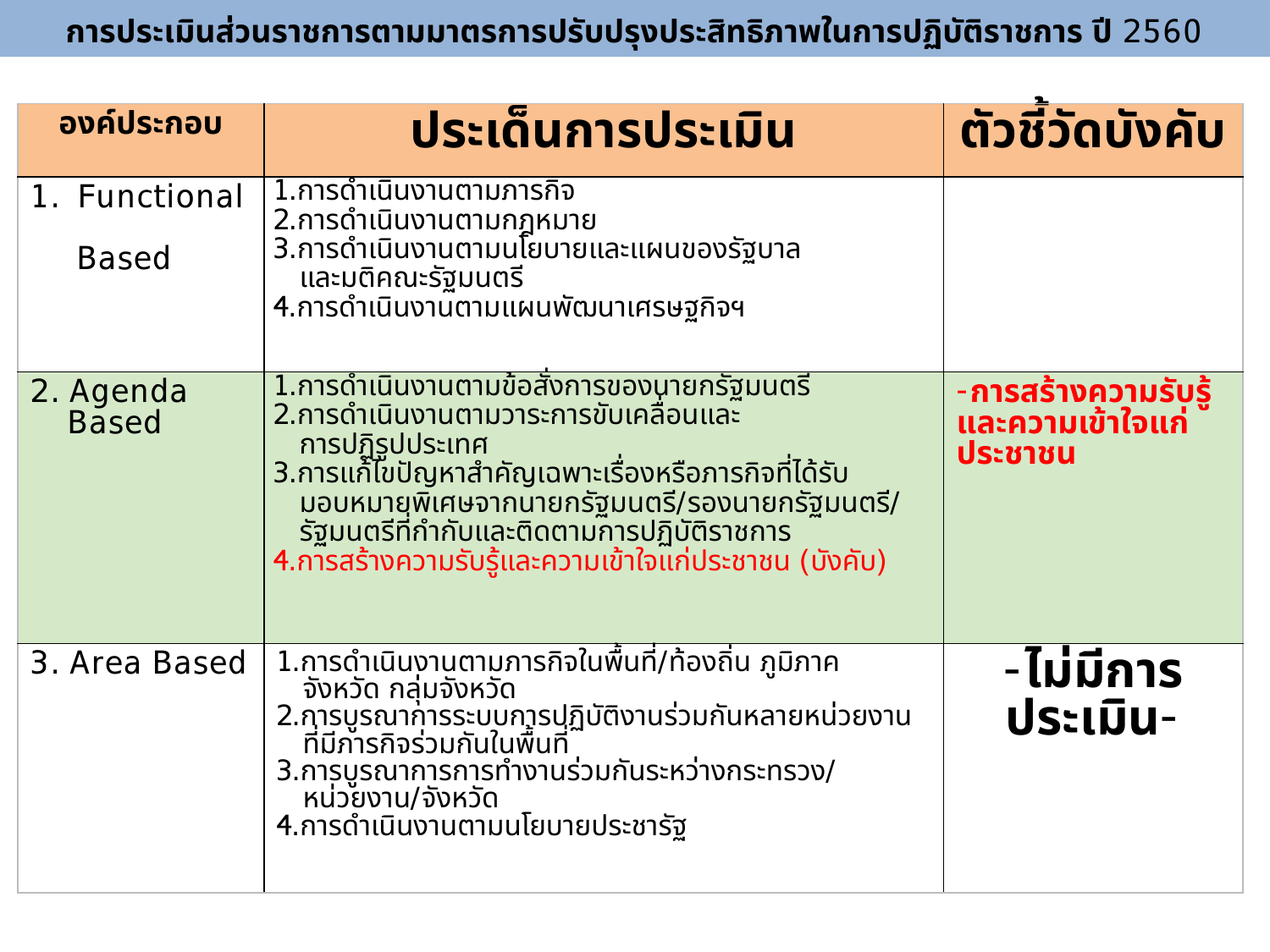

การประเมินส่วนราชการตามมาตรการปรับปรุงประสิทธิภาพในการปฏิบัติราชการ ปี 2560

| องค์ประกอบ | ประเด็นการประเมิน | ตัวชี้วัดบังคับ |
| --- | --- | --- |
| Functional Based | 1.การดำเนินงานตามภารกิจ 2.การดำเนินงานตามกฎหมาย 3.การดำเนินงานตามนโยบายและแผนของรัฐบาล และมติคณะรัฐมนตรี 4.การดำเนินงานตามแผนพัฒนาเศรษฐกิจฯ |  |
| 2. Agenda Based | 1.การดำเนินงานตามข้อสั่งการของนายกรัฐมนตรี 2.การดำเนินงานตามวาระการขับเคลื่อนและ การปฏิรูปประเทศ 3.การแก้ไขปัญหาสำคัญเฉพาะเรื่องหรือภารกิจที่ได้รับ มอบหมายพิเศษจากนายกรัฐมนตรี/รองนายกรัฐมนตรี/ รัฐมนตรีที่กำกับและติดตามการปฏิบัติราชการ 4.การสร้างความรับรู้และความเข้าใจแก่ประชาชน (บังคับ) | -การสร้างความรับรู้และความเข้าใจแก่ประชาชน |
| 3. Area Based | 1.การดำเนินงานตามภารกิจในพื้นที่/ท้องถิ่น ภูมิภาค จังหวัด กลุ่มจังหวัด 2.การบูรณาการระบบการปฏิบัติงานร่วมกันหลายหน่วยงาน ที่มีภารกิจร่วมกันในพื้นที่ 3.การบูรณาการการทำงานร่วมกันระหว่างกระทรวง/ หน่วยงาน/จังหวัด 4.การดำเนินงานตามนโยบายประชารัฐ | -ไม่มีการประเมิน- |